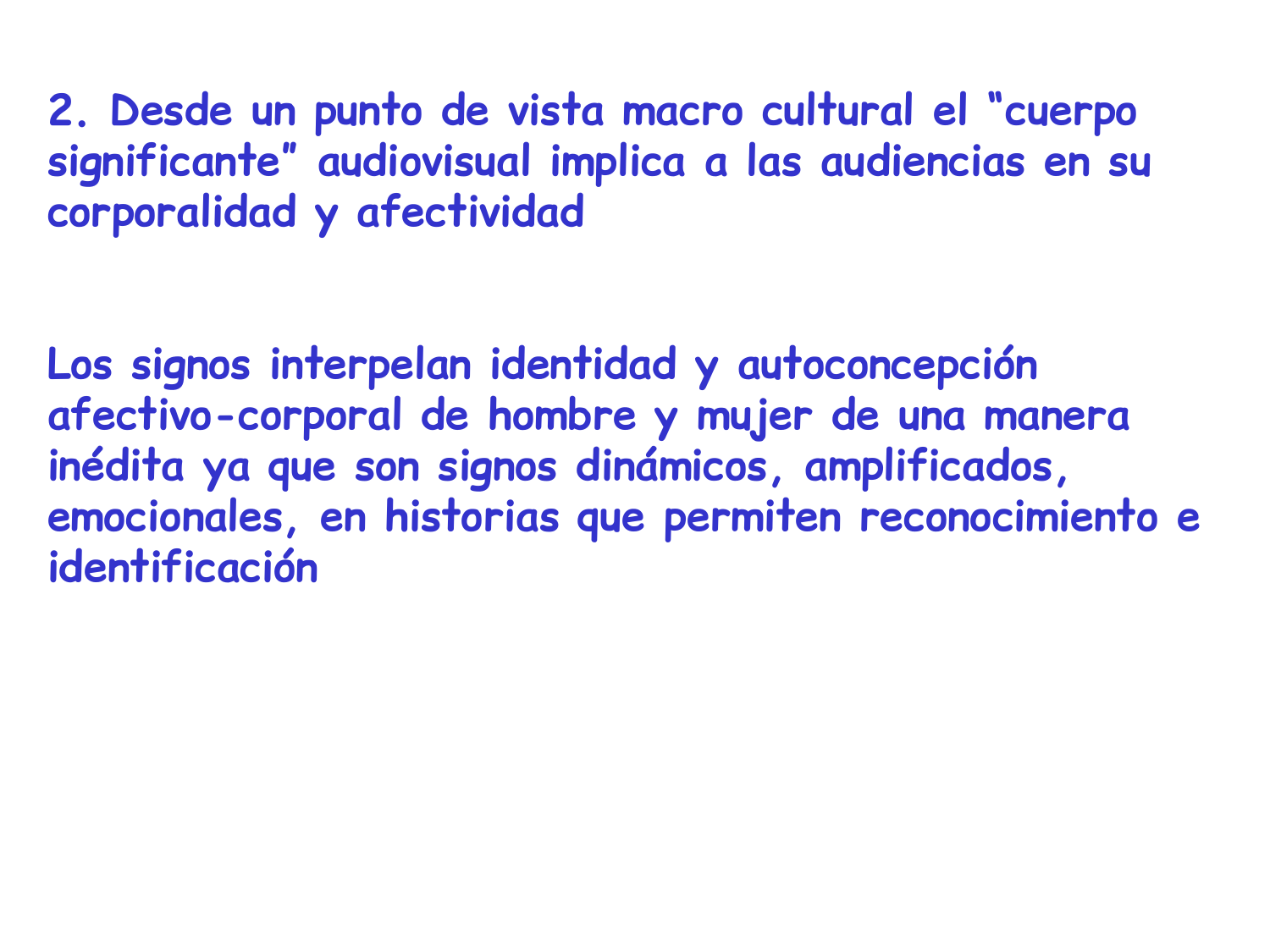

2. Desde un punto de vista macro cultural el “cuerpo significante” audiovisual implica a las audiencias en su corporalidad y afectividad

Los signos interpelan identidad y autoconcepción  afectivo-corporal de hombre y mujer de una manera inédita ya que son signos dinámicos, amplificados, emocionales, en historias que permiten reconocimiento e identificación